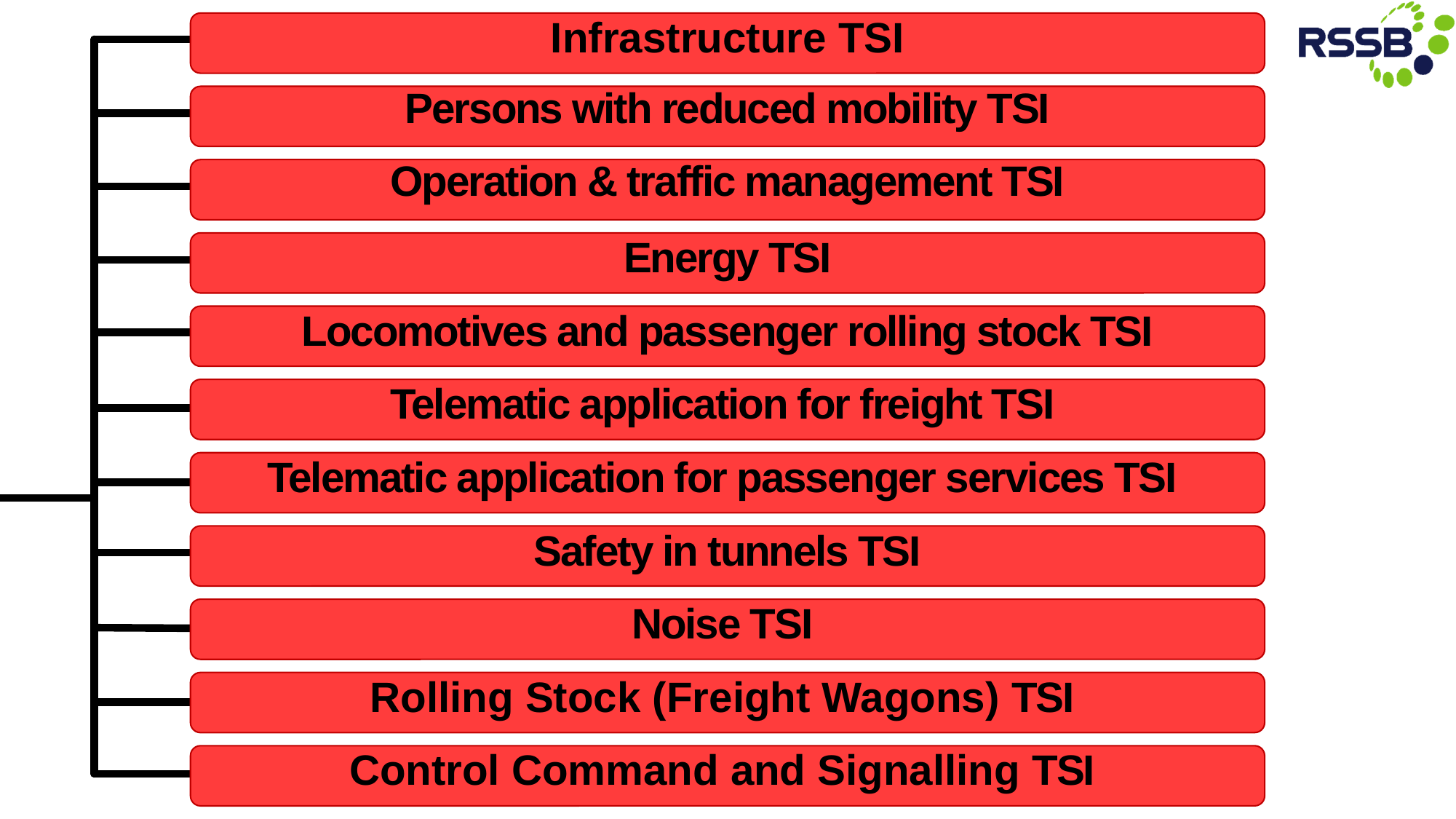

Infrastructure TSI
Persons with reduced mobility TSI
Operation & traffic management TSI
Energy TSI
Locomotives and passenger rolling stock TSI
Telematic application for freight TSI
Telematic application for passenger services TSI
Safety in tunnels TSI
Noise TSI
Rolling Stock (Freight Wagons) TSI
Control Command and Signalling TSI